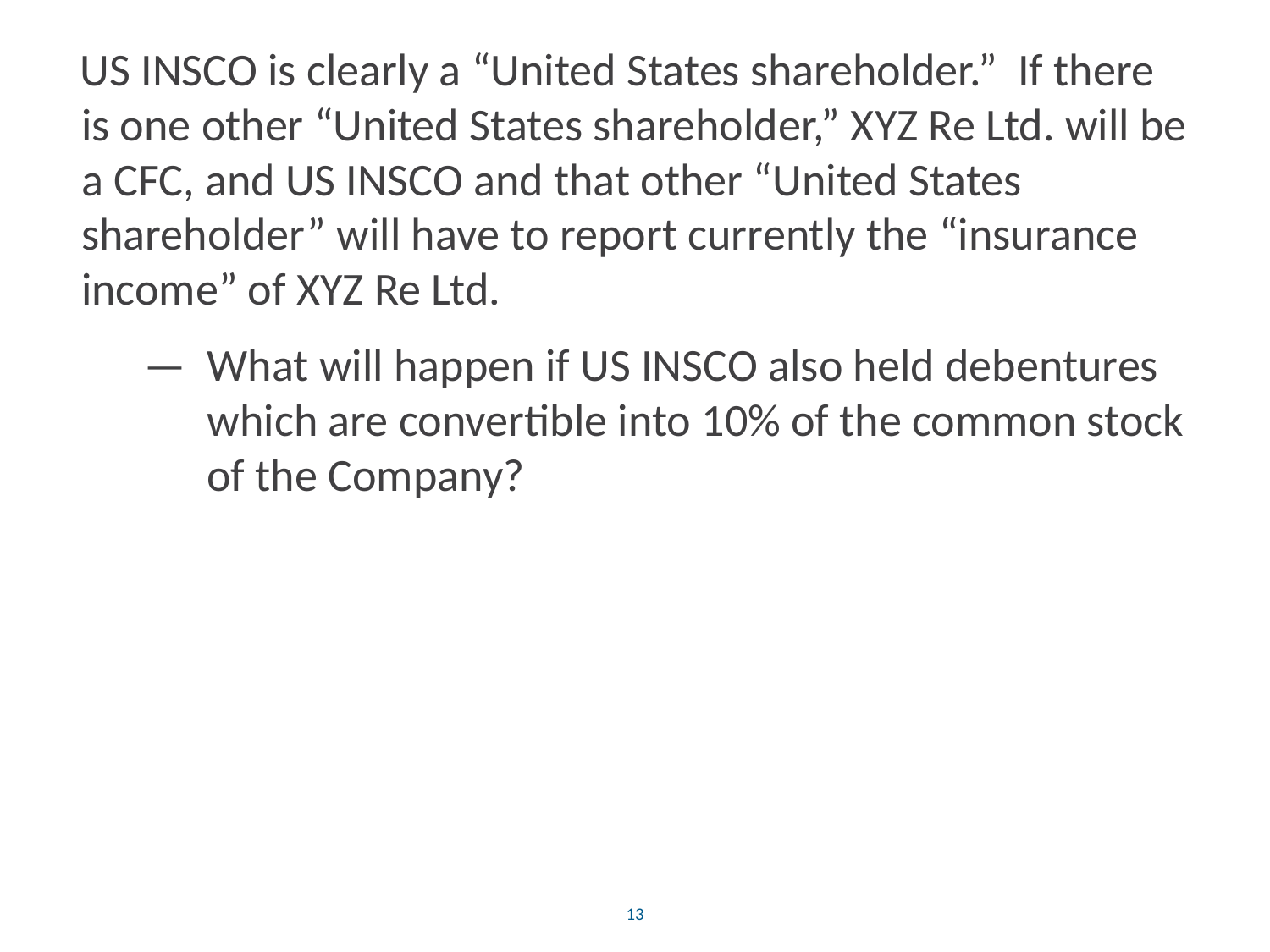

US INSCO is clearly a “United States shareholder.”  If there is one other “United States shareholder,” XYZ Re Ltd. will be a CFC, and US INSCO and that other “United States shareholder” will have to report currently the “insurance income” of XYZ Re Ltd.
—	What will happen if US INSCO also held debentures which are convertible into 10% of the common stock of the Company?

13